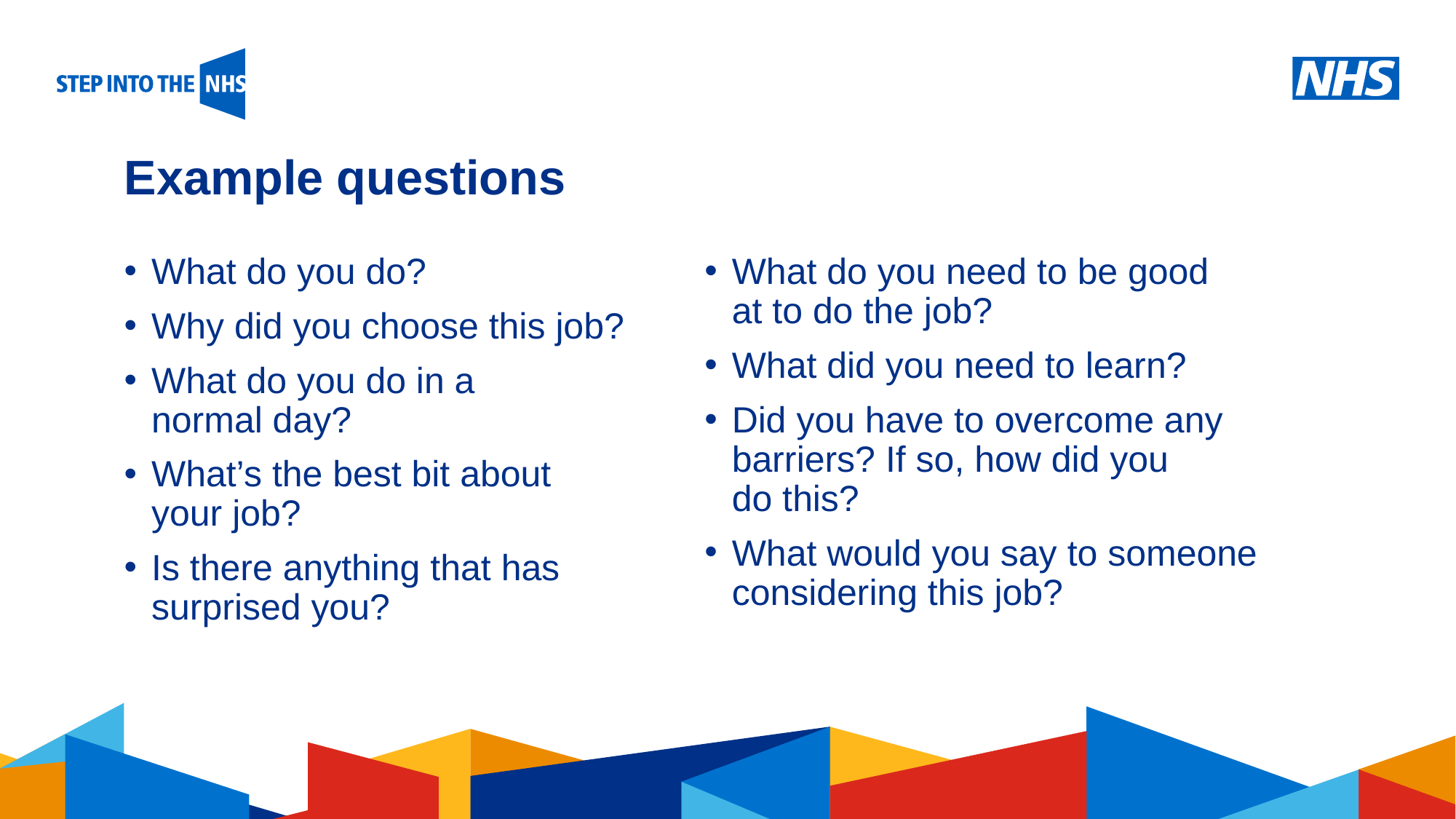

# Example questions
What do you do?
Why did you choose this job?
What do you do in a
normal day?
What’s the best bit about
your job?
Is there anything that has surprised you?
What do you need to be good
at to do the job?
What did you need to learn?
Did you have to overcome any barriers? If so, how did you
do this?
What would you say to someone considering this job?